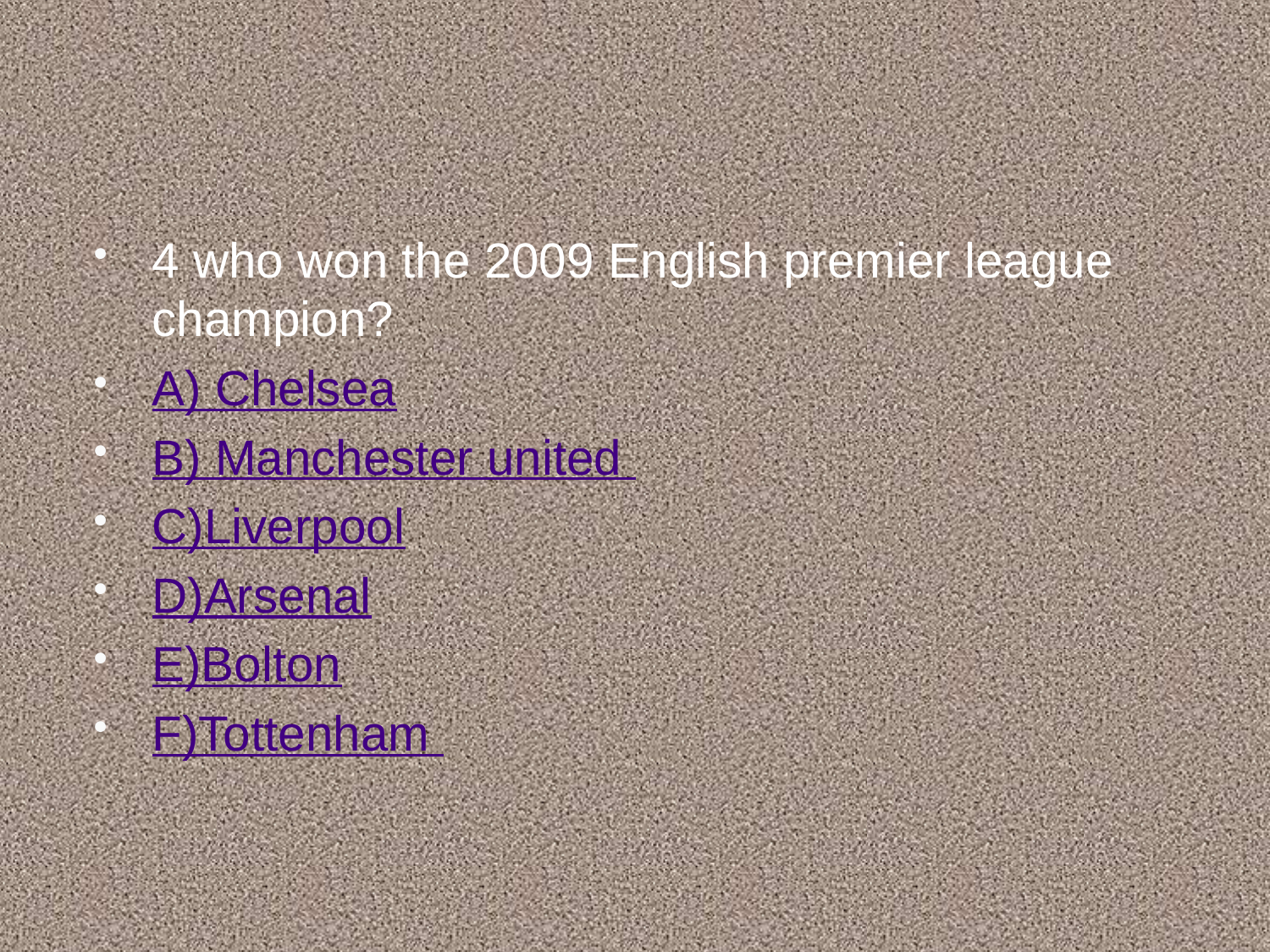

4 who won the 2009 English premier league champion?
A) Chelsea
B) Manchester united
C)Liverpool
D)Arsenal
E)Bolton
F)Tottenham